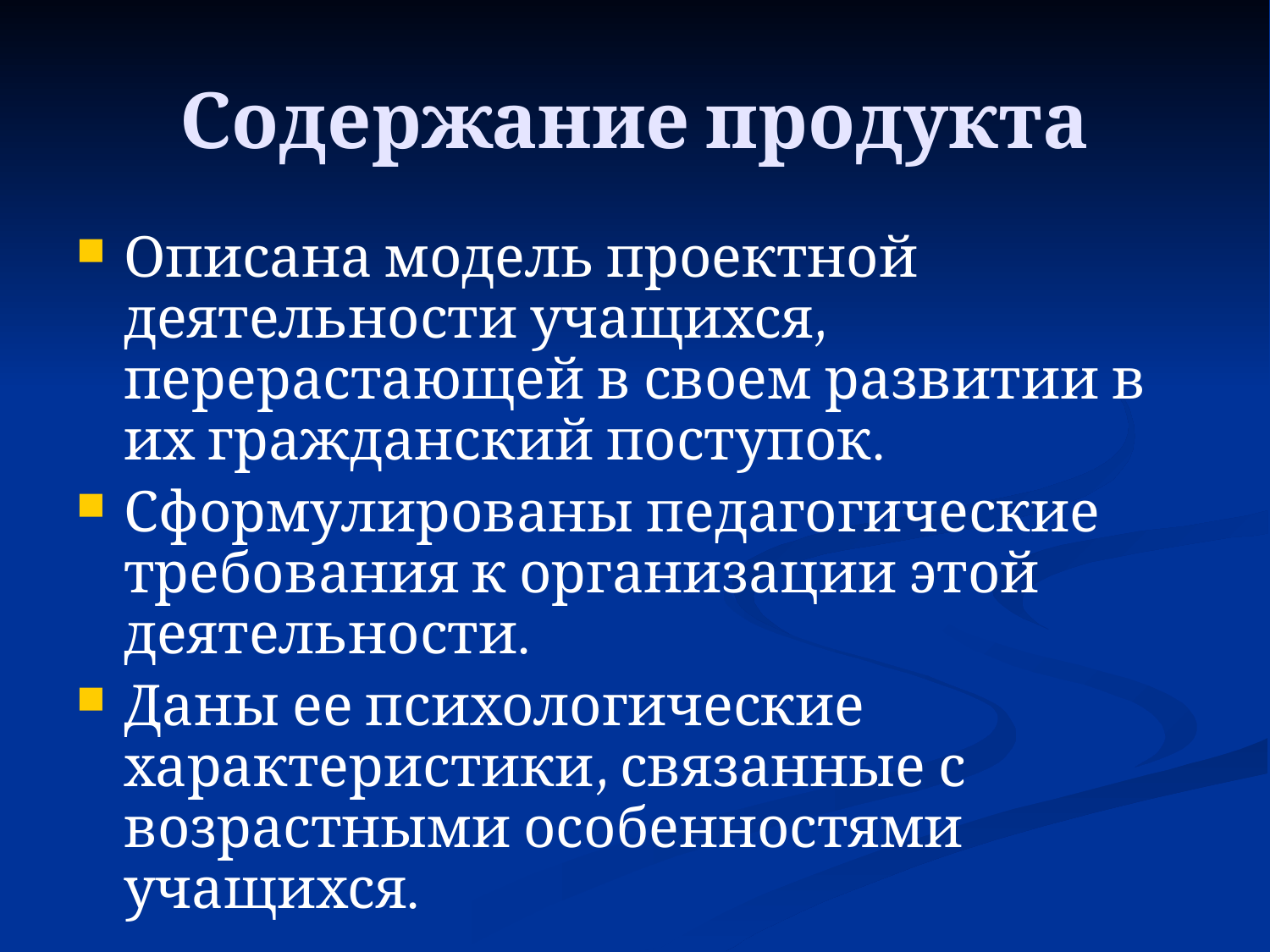

# Содержание продукта
Описана модель проектной деятельности учащихся, перерастающей в своем развитии в их гражданский поступок.
Сформулированы педагогические требования к организации этой деятельности.
Даны ее психологические характеристики, связанные с возрастными особенностями учащихся.